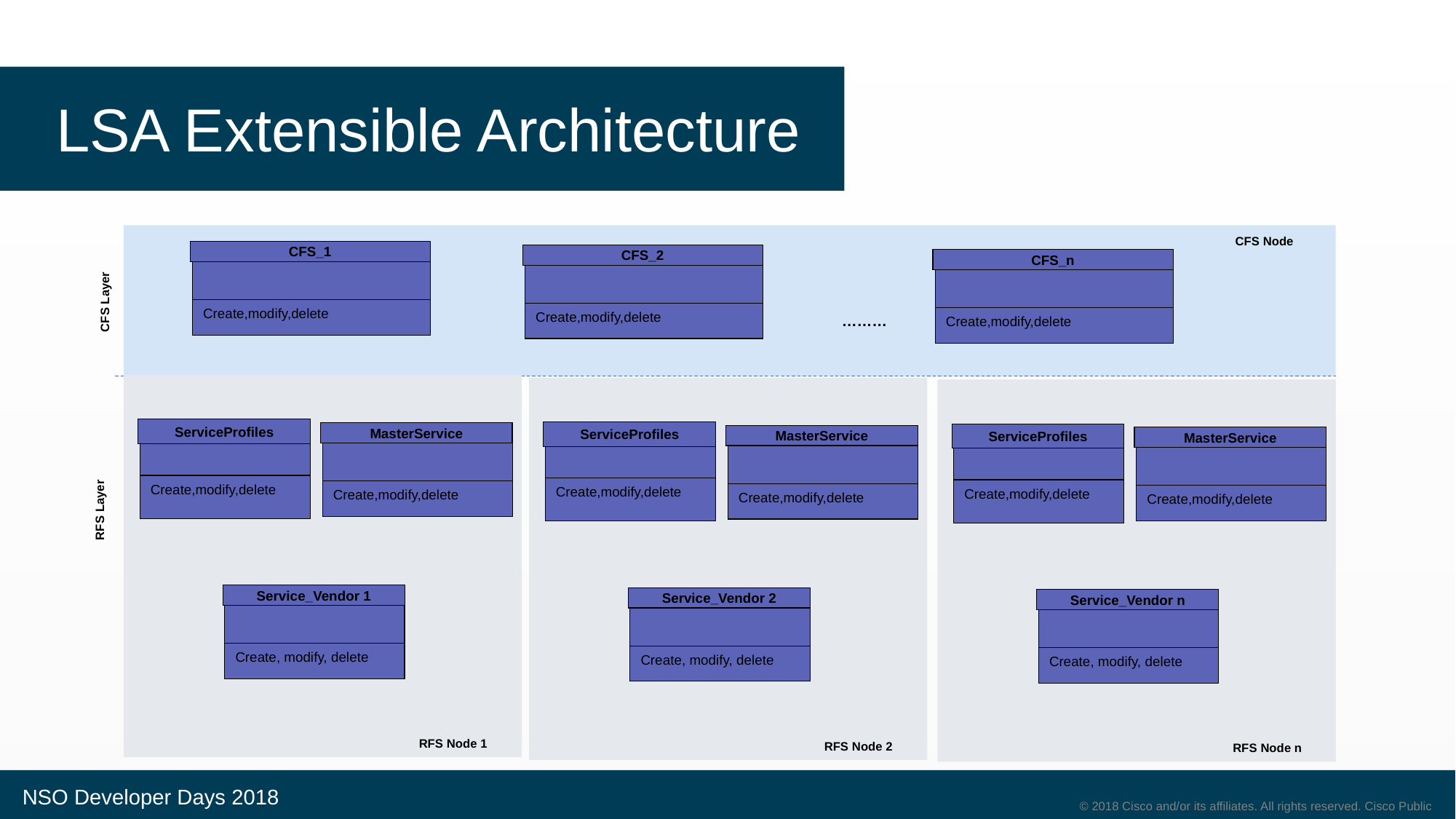

# LSA Extensible Architecture

CFS Node
CFS_1

Create,modify,delete
CFS_2

Create,modify,delete
CFS_n

Create,modify,delete
CFS Layer
………

ServiceProfiles

Create,modify,delete
MasterService

Create,modify,delete
Service_Vendor 1

Create, modify, delete
RFS Node 1

ServiceProfiles

Create,modify,delete
MasterService

Create,modify,delete
Service_Vendor 2

Create, modify, delete
RFS Node 2

ServiceProfiles

Create,modify,delete
MasterService

Create,modify,delete
Service_Vendor n

Create, modify, delete
RFS Node n
RFS Layer